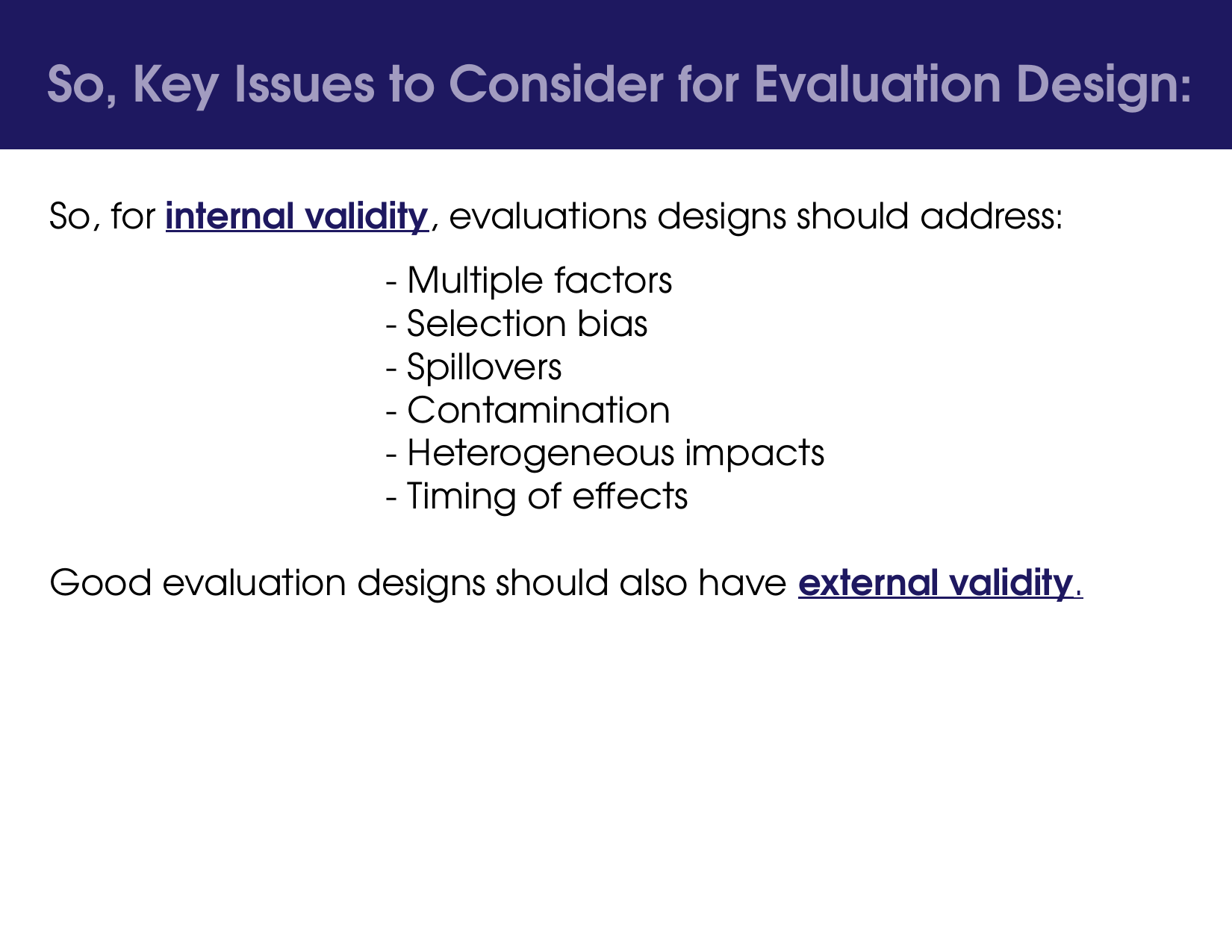

So, Key Issues to Consider for Evaluation Design:
So, for internal validity, evaluations designs should address:

	  - Multiple factors
	  - Selection bias
	  - Spillovers
	  - Contamination
	  - Heterogeneous impacts
	  - Timing of effects

Good evaluation designs should also have external validity.